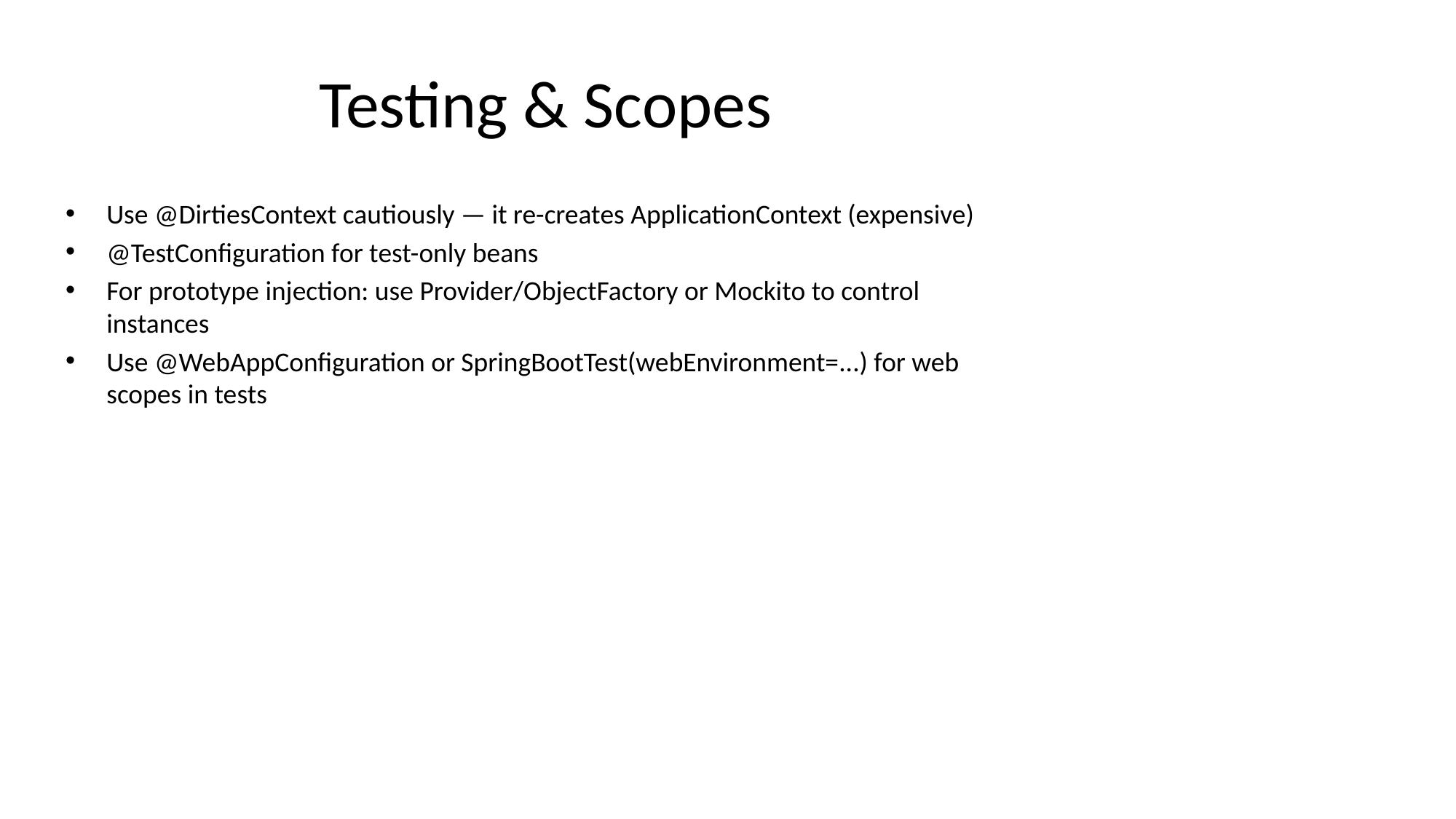

# Testing & Scopes
Use @DirtiesContext cautiously — it re-creates ApplicationContext (expensive)
@TestConfiguration for test-only beans
For prototype injection: use Provider/ObjectFactory or Mockito to control instances
Use @WebAppConfiguration or SpringBootTest(webEnvironment=...) for web scopes in tests